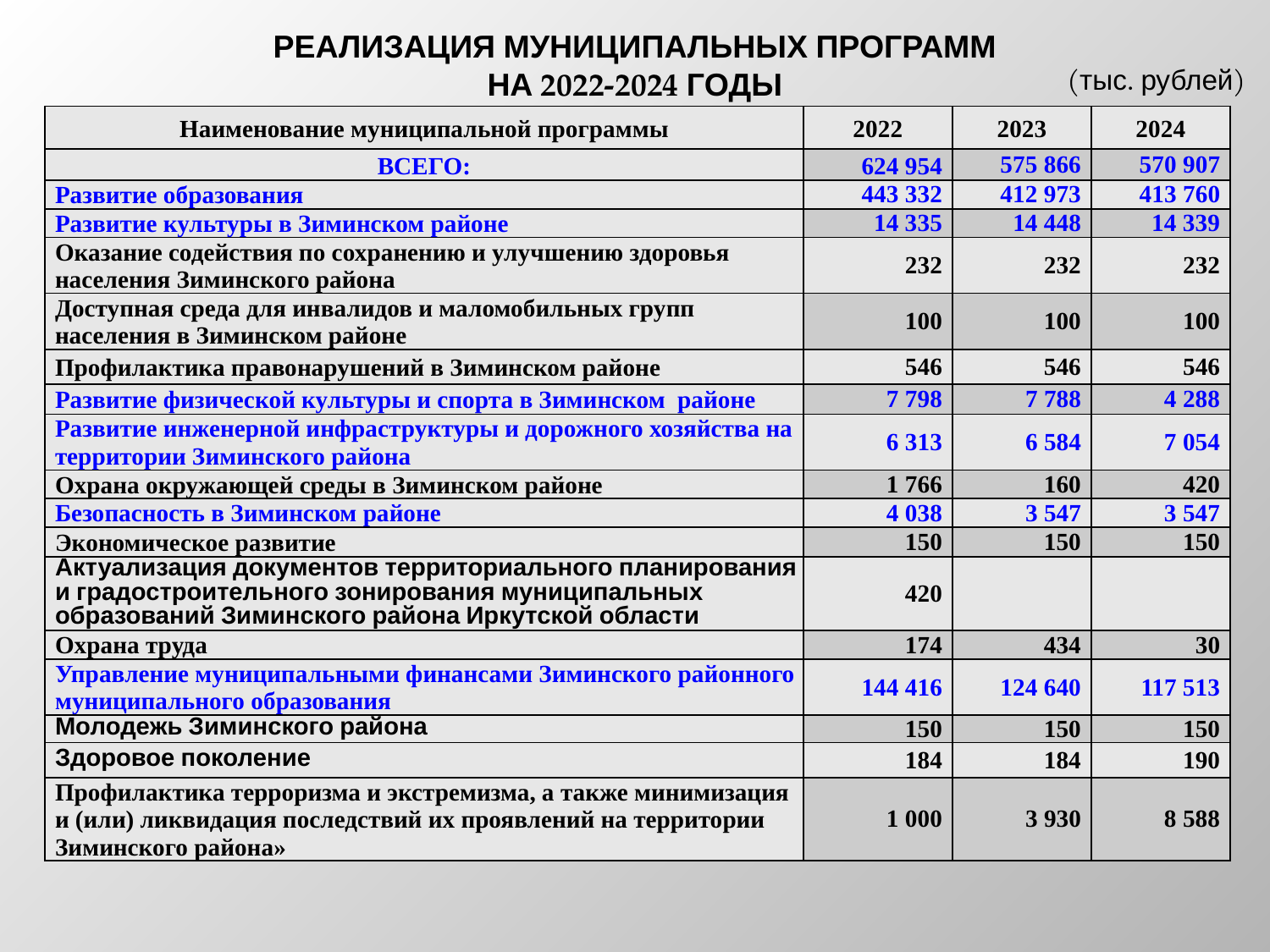

РЕАЛИЗАЦИЯ МУНИЦИПАЛЬНЫХ ПРОГРАММ
НА 2022-2024 ГОДЫ
(тыс. рублей)
| Наименование муниципальной программы | 2022 | 2023 | 2024 |
| --- | --- | --- | --- |
| ВСЕГО: | 624 954 | 575 866 | 570 907 |
| Развитие образования | 443 332 | 412 973 | 413 760 |
| Развитие культуры в Зиминском районе | 14 335 | 14 448 | 14 339 |
| Оказание содействия по сохранению и улучшению здоровья населения Зиминского района | 232 | 232 | 232 |
| Доступная среда для инвалидов и маломобильных групп населения в Зиминском районе | 100 | 100 | 100 |
| Профилактика правонарушений в Зиминском районе | 546 | 546 | 546 |
| Развитие физической культуры и спорта в Зиминском районе | 7 798 | 7 788 | 4 288 |
| Развитие инженерной инфраструктуры и дорожного хозяйства на территории Зиминского района | 6 313 | 6 584 | 7 054 |
| Охрана окружающей среды в Зиминском районе | 1 766 | 160 | 420 |
| Безопасность в Зиминском районе | 4 038 | 3 547 | 3 547 |
| Экономическое развитие | 150 | 150 | 150 |
| Актуализация документов территориального планирования и градостроительного зонирования муниципальных образований Зиминского района Иркутской области | 420 |  |  |
| Охрана труда | 174 | 434 | 30 |
| Управление муниципальными финансами Зиминского районного муниципального образования | 144 416 | 124 640 | 117 513 |
| Молодежь Зиминского района | 150 | 150 | 150 |
| Здоровое поколение | 184 | 184 | 190 |
| Профилактика терроризма и экстремизма, а также минимизация и (или) ликвидация последствий их проявлений на территории Зиминского района» | 1 000 | 3 930 | 8 588 |